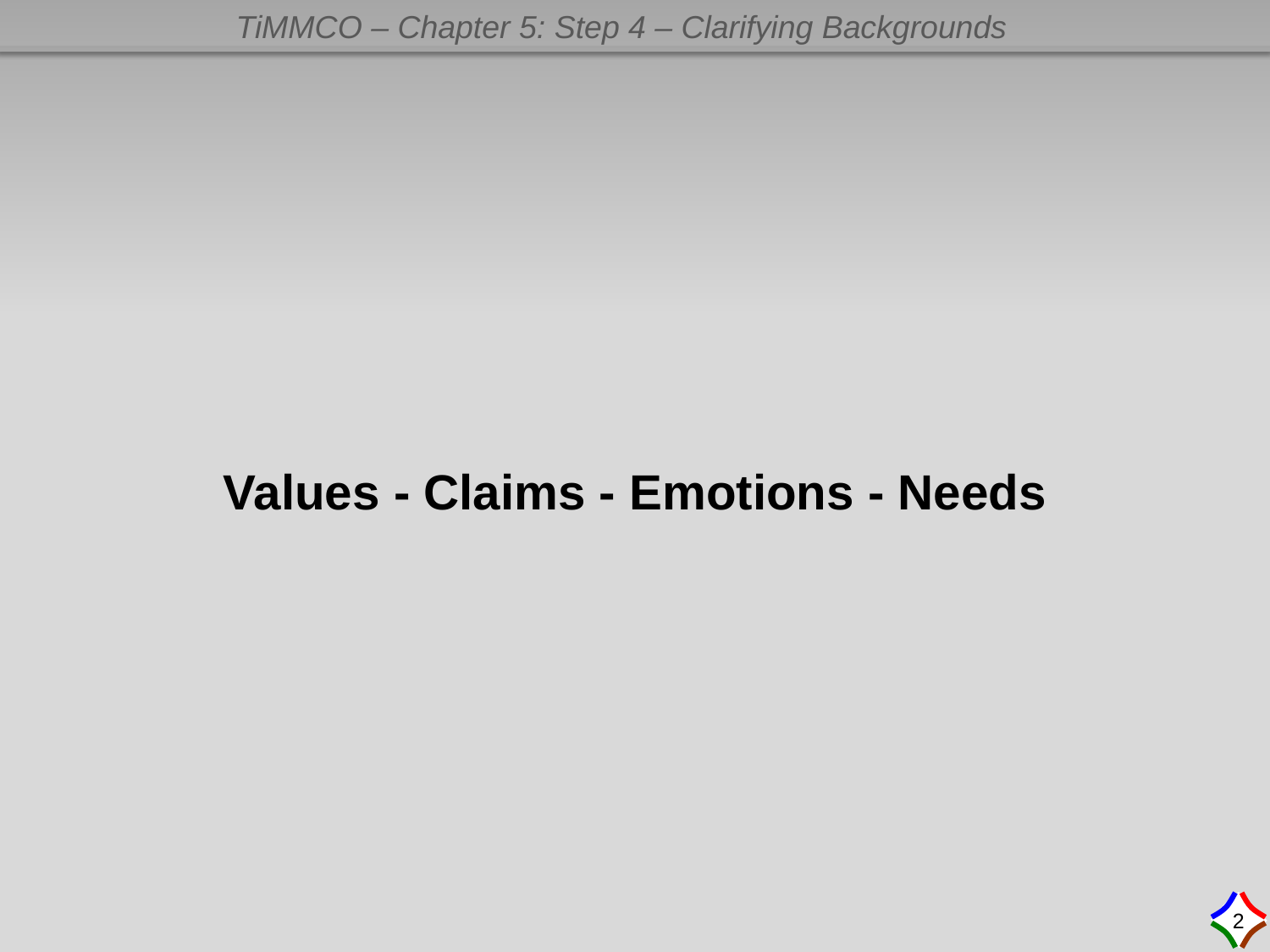

Values - Claims - Emotions - Needs
2